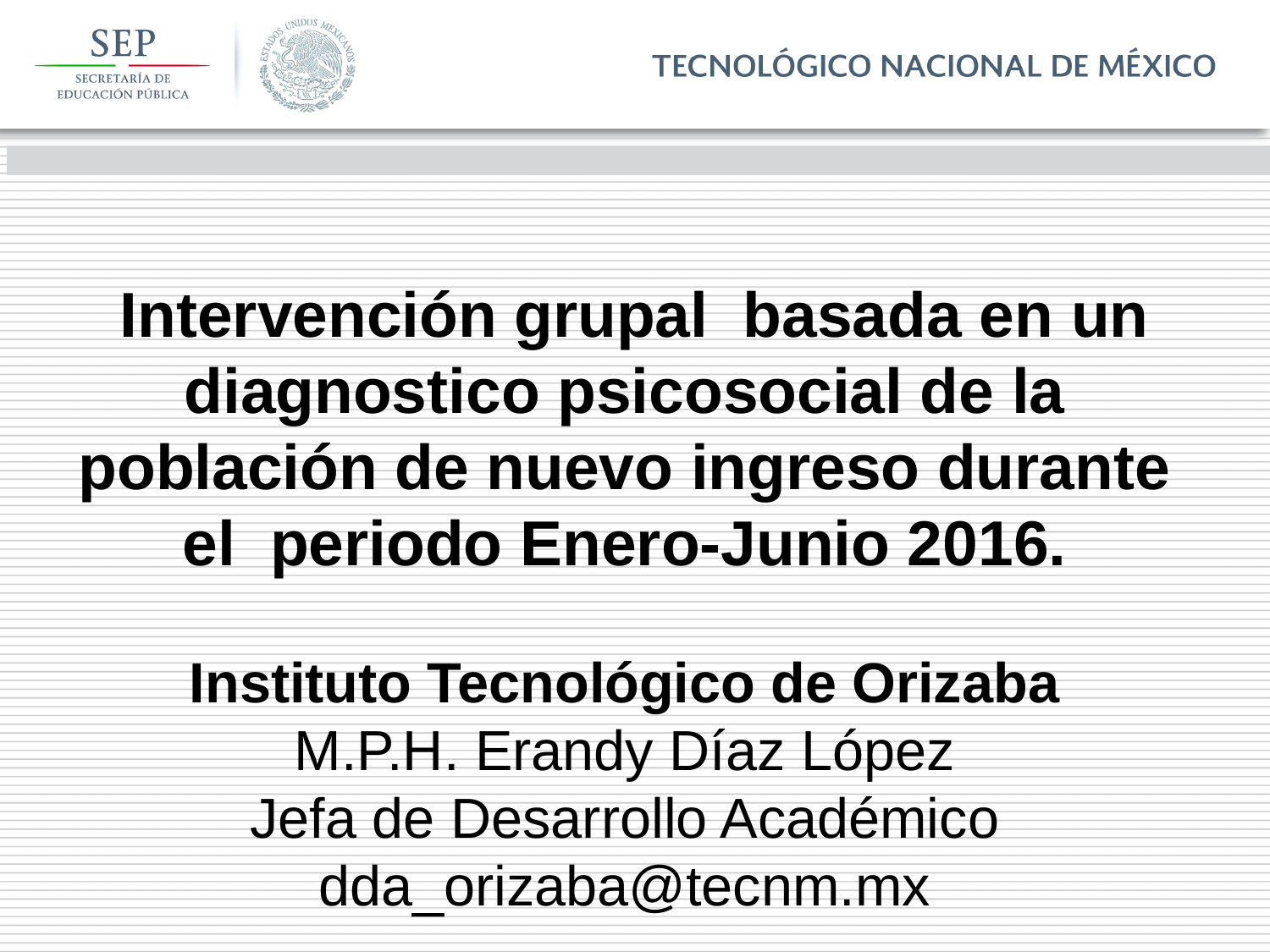

Intervención grupal  basada en un diagnostico psicosocial de la población de nuevo ingreso durante el  periodo Enero-Junio 2016.

Instituto Tecnológico de Orizaba
M.P.H. Erandy Díaz López
Jefa de Desarrollo Académico
dda_orizaba@tecnm.mx